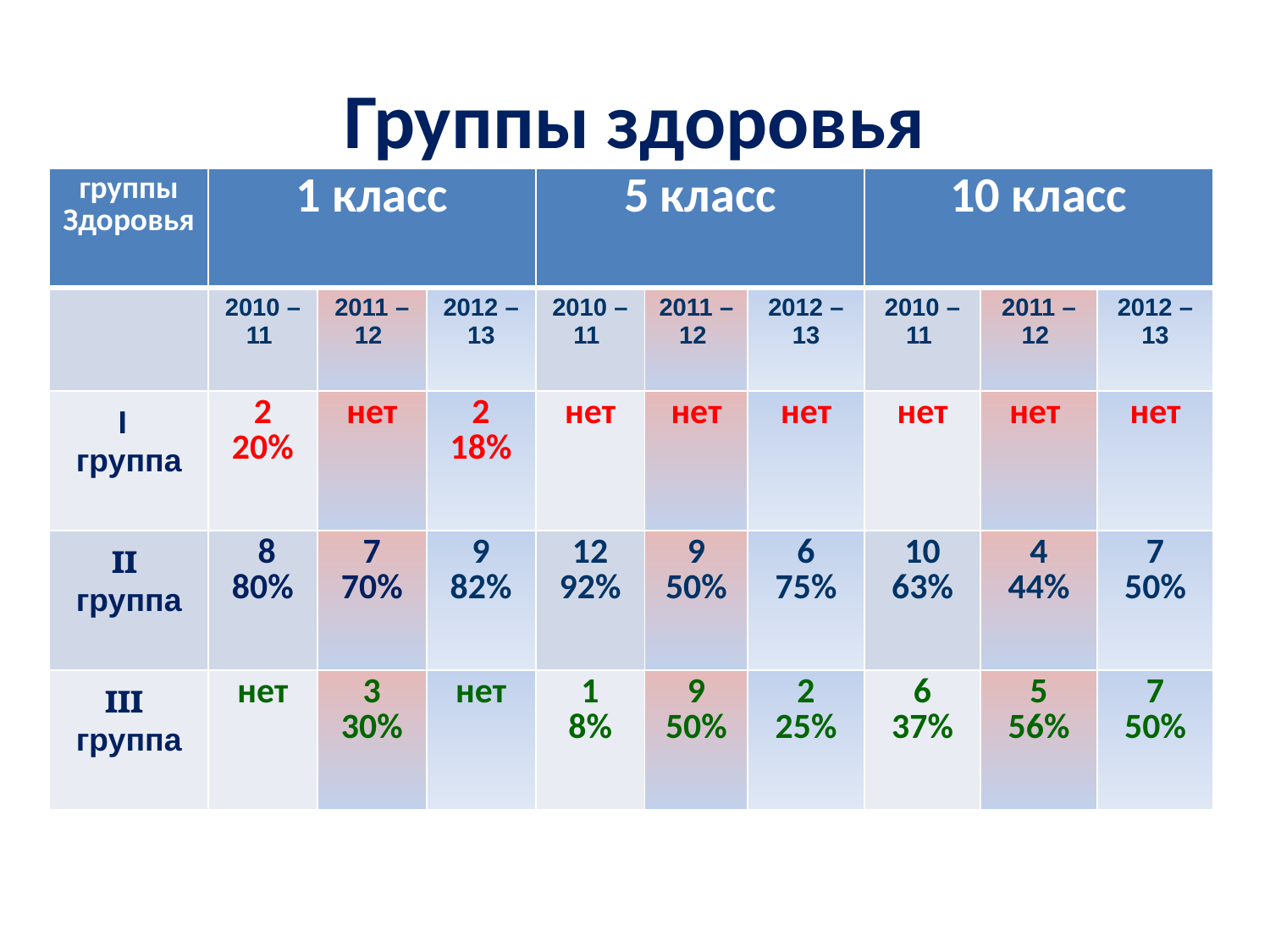

# Группы здоровья
| группы Здоровья | 1 класс |  |  | 5 класс |  |  | 10 класс |  |  |
| --- | --- | --- | --- | --- | --- | --- | --- | --- | --- |
|  | 2010 – 11 | 2011 – 12 | 2012 – 13 | 2010 – 11 | 2011 – 12 | 2012 – 13 | 2010 – 11 | 2011 – 12 | 2012 – 13 |
| I группа | 2 20% | нет | 2 18% | нет | нет | нет | нет | нет | нет |
| II группа | 8 80% | 7 70% | 9 82% | 12 92% | 9 50% | 6 75% | 10 63% | 4 44% | 7 50% |
| III группа | нет | 3 30% | нет | 1 8% | 9 50% | 2 25% | 6 37% | 5 56% | 7 50% |